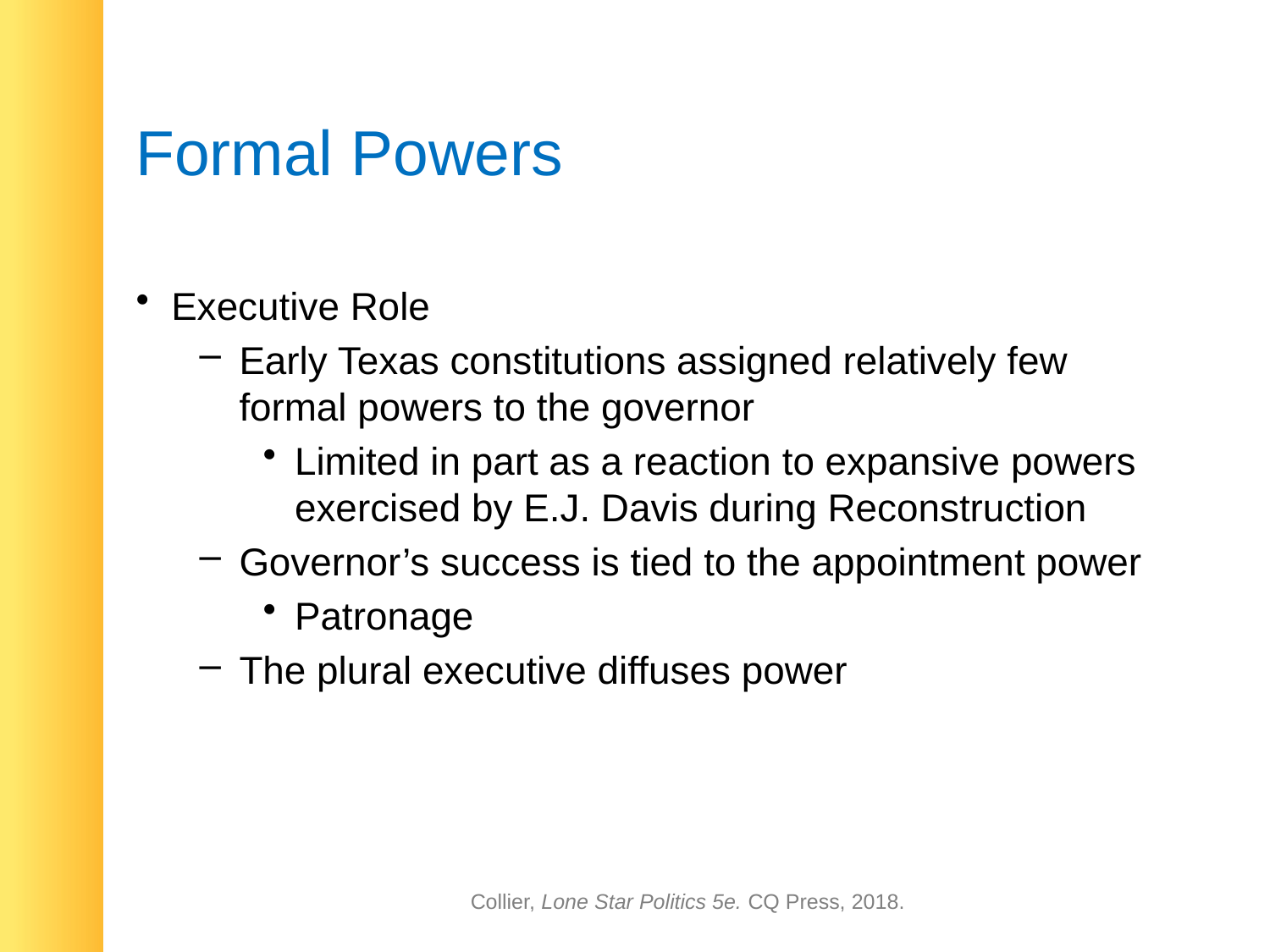

# Formal Powers
  Executive Role
Early Texas constitutions assigned relatively few formal powers to the governor
Limited in part as a reaction to expansive powers exercised by E.J. Davis during Reconstruction
Governor’s success is tied to the appointment power
Patronage
The plural executive diffuses power
Collier, Lone Star Politics 5e. CQ Press, 2018.